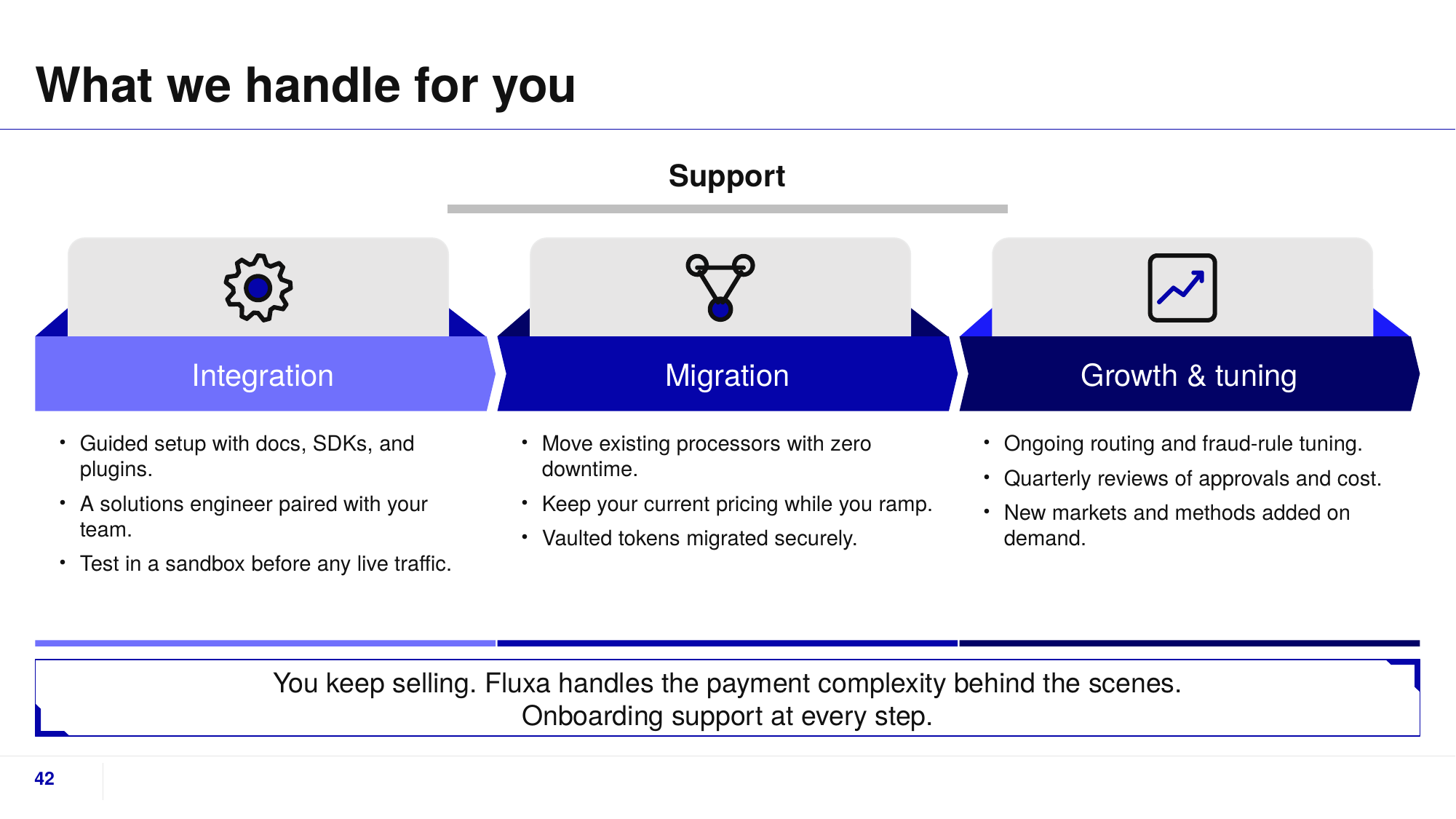

# What we handle for you
Support

Integration
Migration
Growth & tuning
Guided setup with docs, SDKs, and plugins.
A solutions engineer paired with your team.
Test in a sandbox before any live traffic.
Move existing processors with zero downtime.
Keep your current pricing while you ramp.
Vaulted tokens migrated securely.
Ongoing routing and fraud-rule tuning.
Quarterly reviews of approvals and cost.
New markets and methods added on demand.

You keep selling. Fluxa handles the payment complexity behind the scenes.
Onboarding support at every step.

42